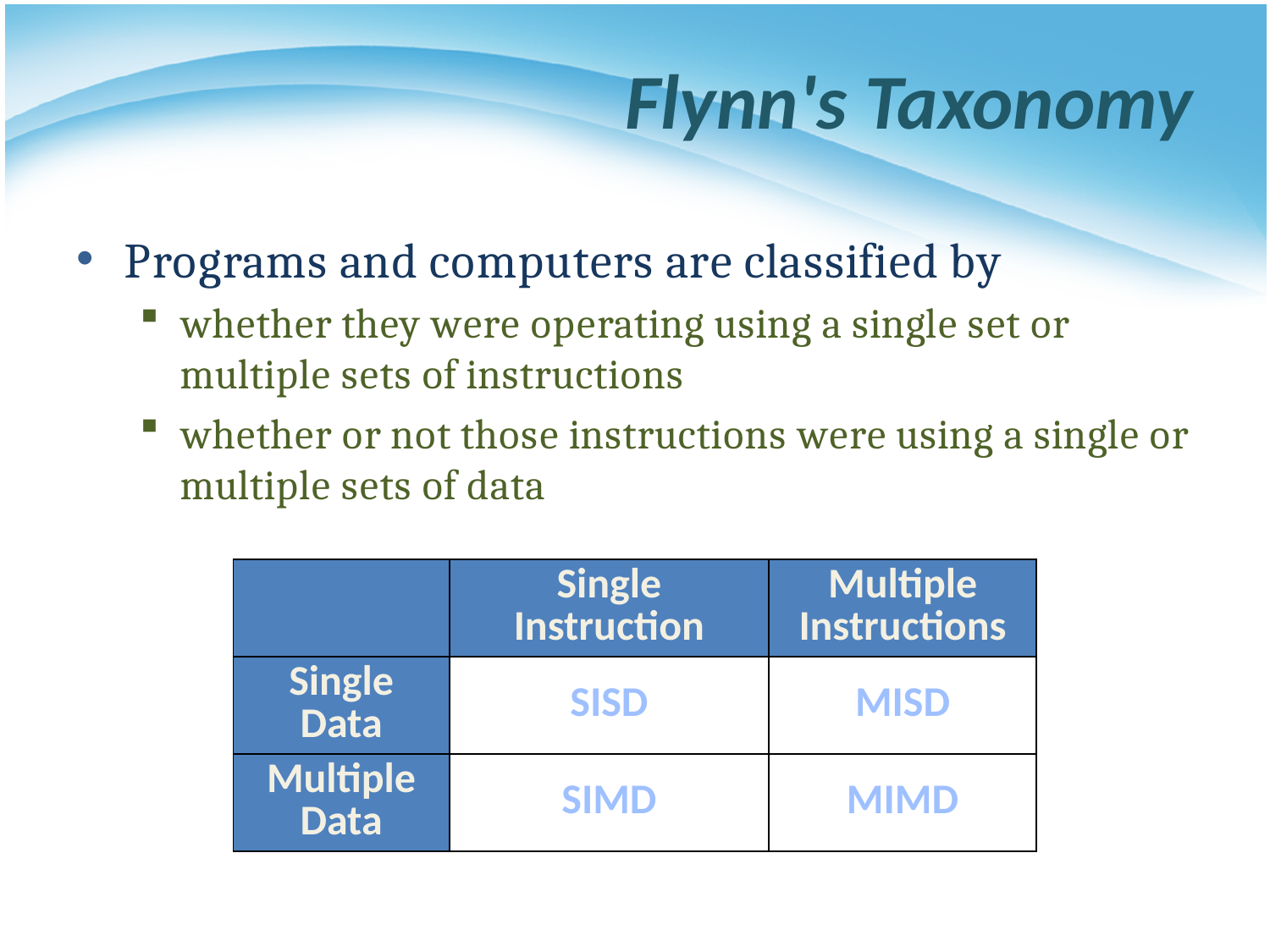

# Flynn's Taxonomy
Programs and computers are classified by
whether they were operating using a single set or multiple sets of instructions
whether or not those instructions were using a single or multiple sets of data
|  | Single Instruction | Multiple Instructions |
| --- | --- | --- |
| Single Data | SISD | MISD |
| Multiple Data | SIMD | MIMD |